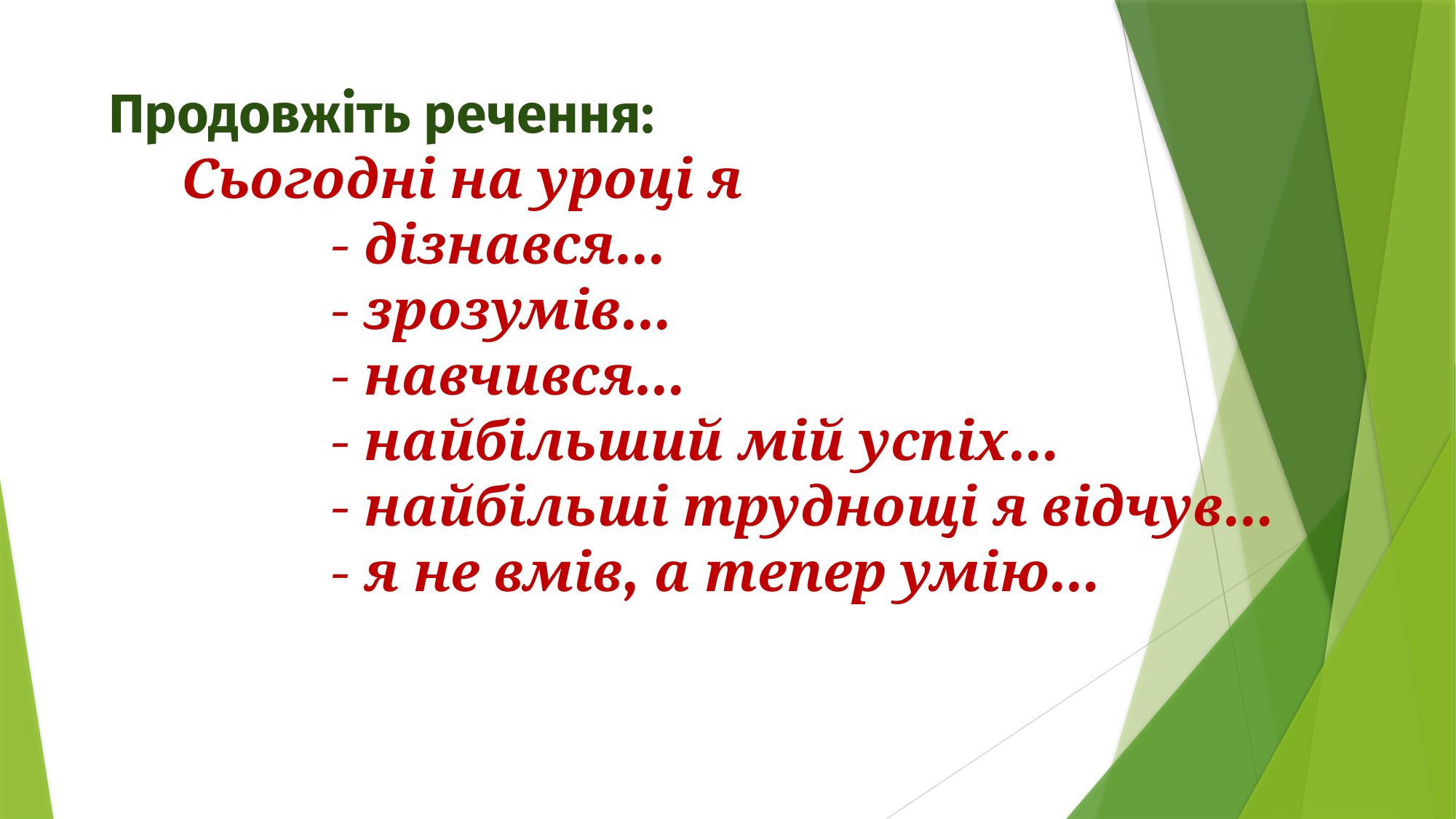

# Продовжіть речення: Сьогодні на уроці я - дізнався… - зрозумів… - навчився… - найбільший мій успіх… - найбільші труднощі я відчув… - я не вмів, а тепер умію…